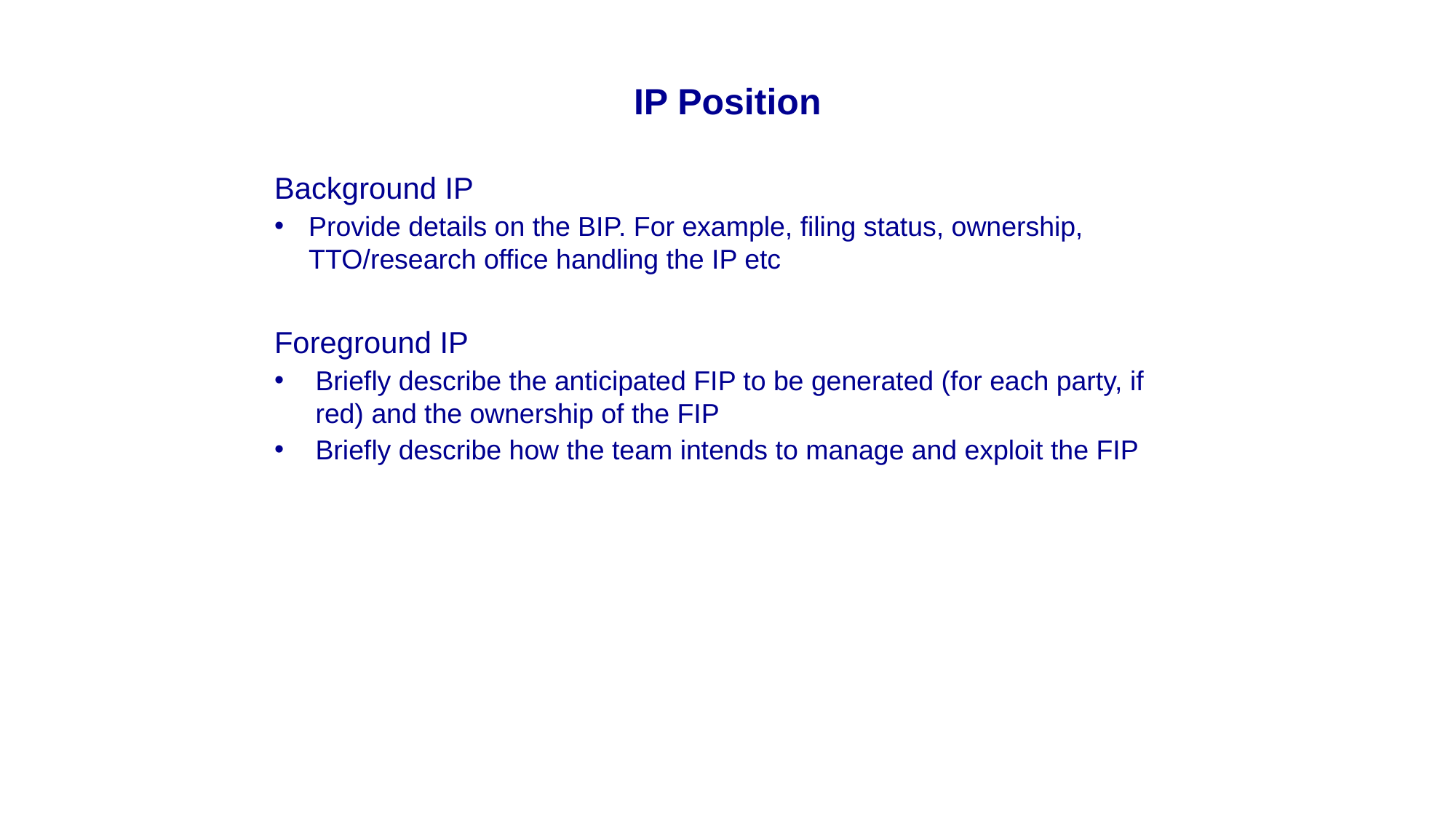

IP Position
Background IP
Provide details on the BIP. For example, filing status, ownership, TTO/research office handling the IP etc

Foreground IP
Briefly describe the anticipated FIP to be generated (for each party, if red) and the ownership of the FIP
Briefly describe how the team intends to manage and exploit the FIP